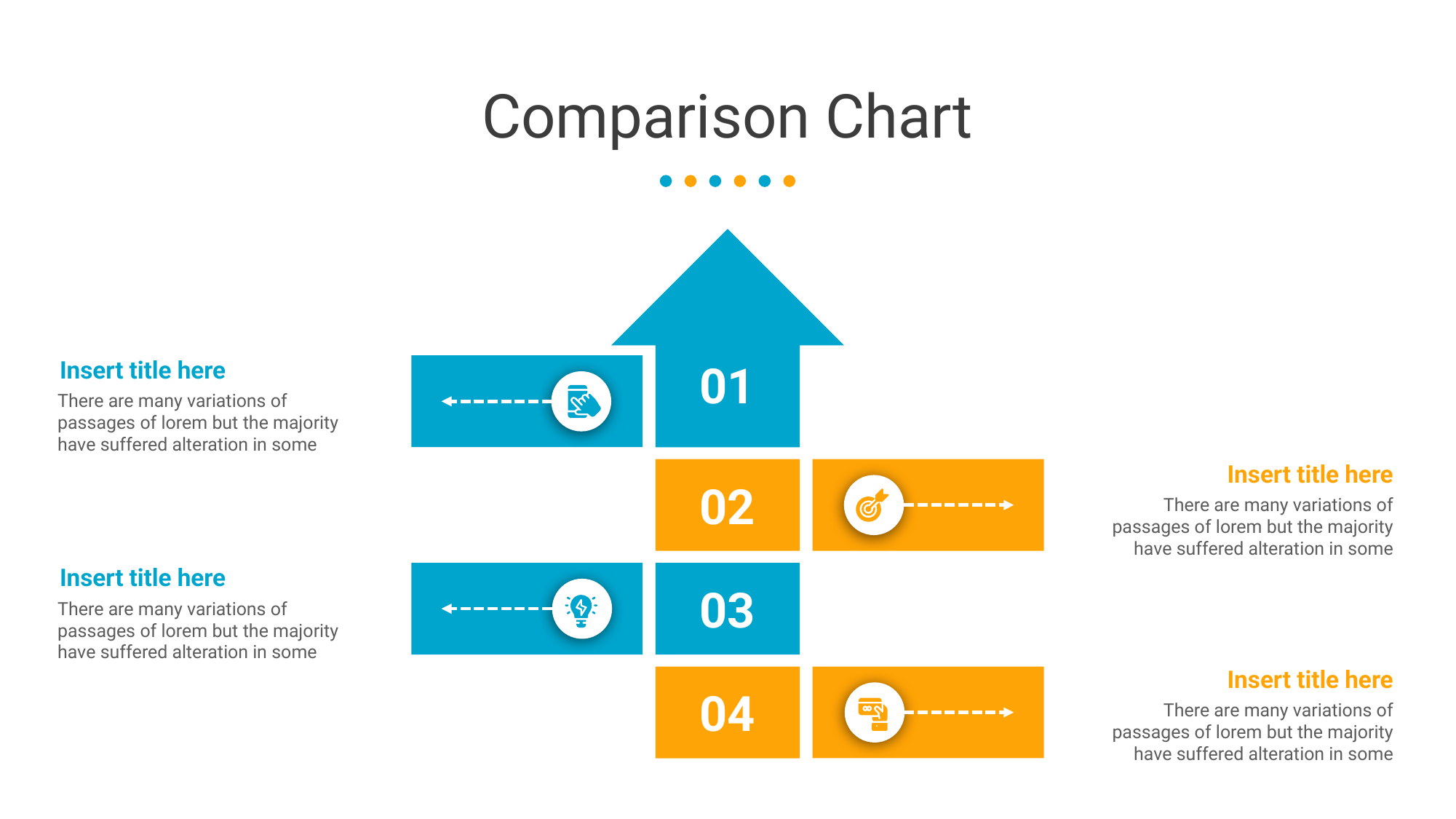

# Comparison Chart

Insert title here
There are many variations of passages of lorem but the majority have suffered alteration in some

01

Insert title here
There are many variations of passages of lorem but the majority have suffered alteration in some

02
Insert title here
There are many variations of passages of lorem but the majority have suffered alteration in some

03
Insert title here
There are many variations of passages of lorem but the majority have suffered alteration in some

04